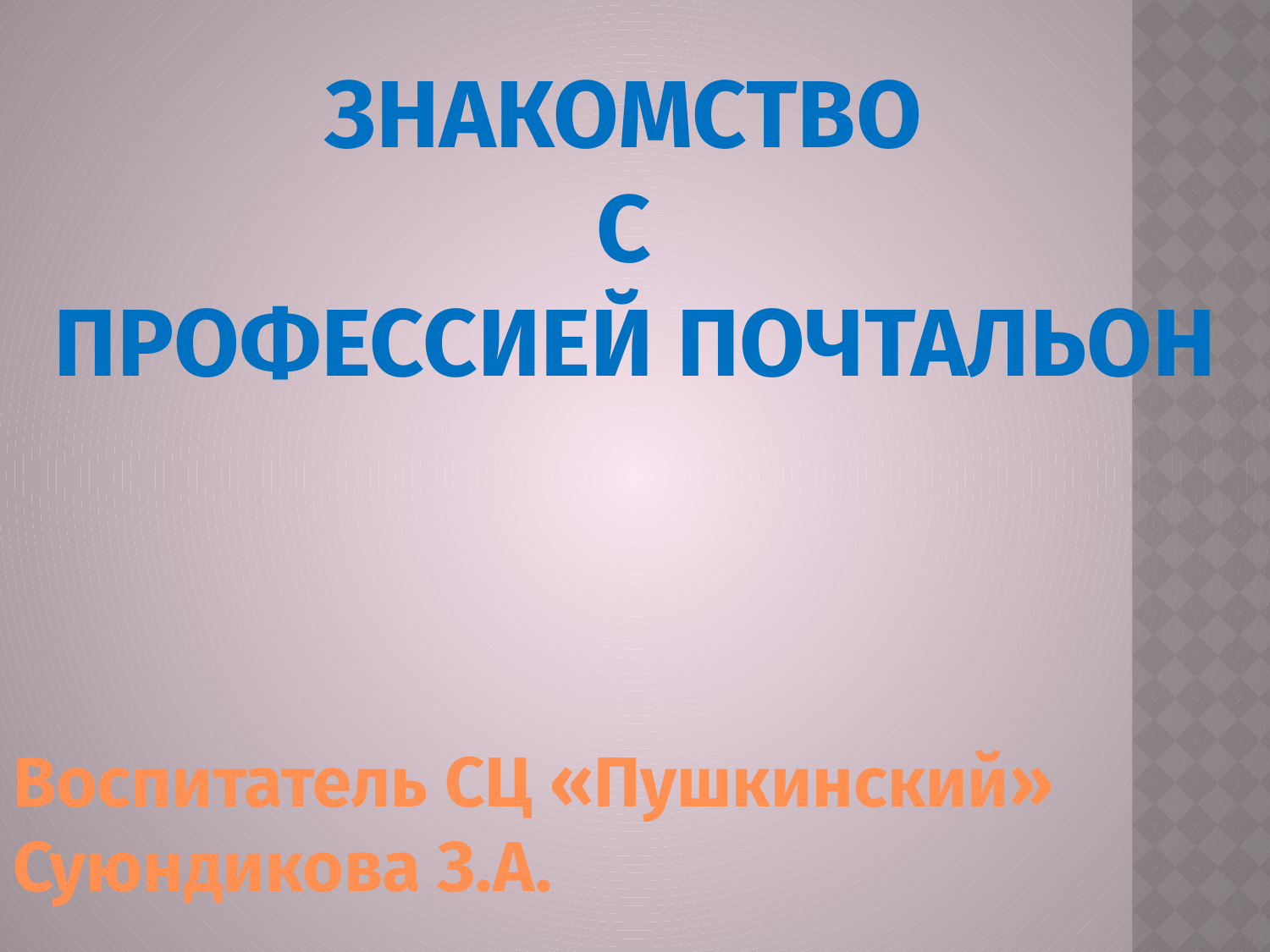

Знакомство
с
профессией почтальон

Воспитатель СЦ «Пушкинский» Суюндикова З.А.